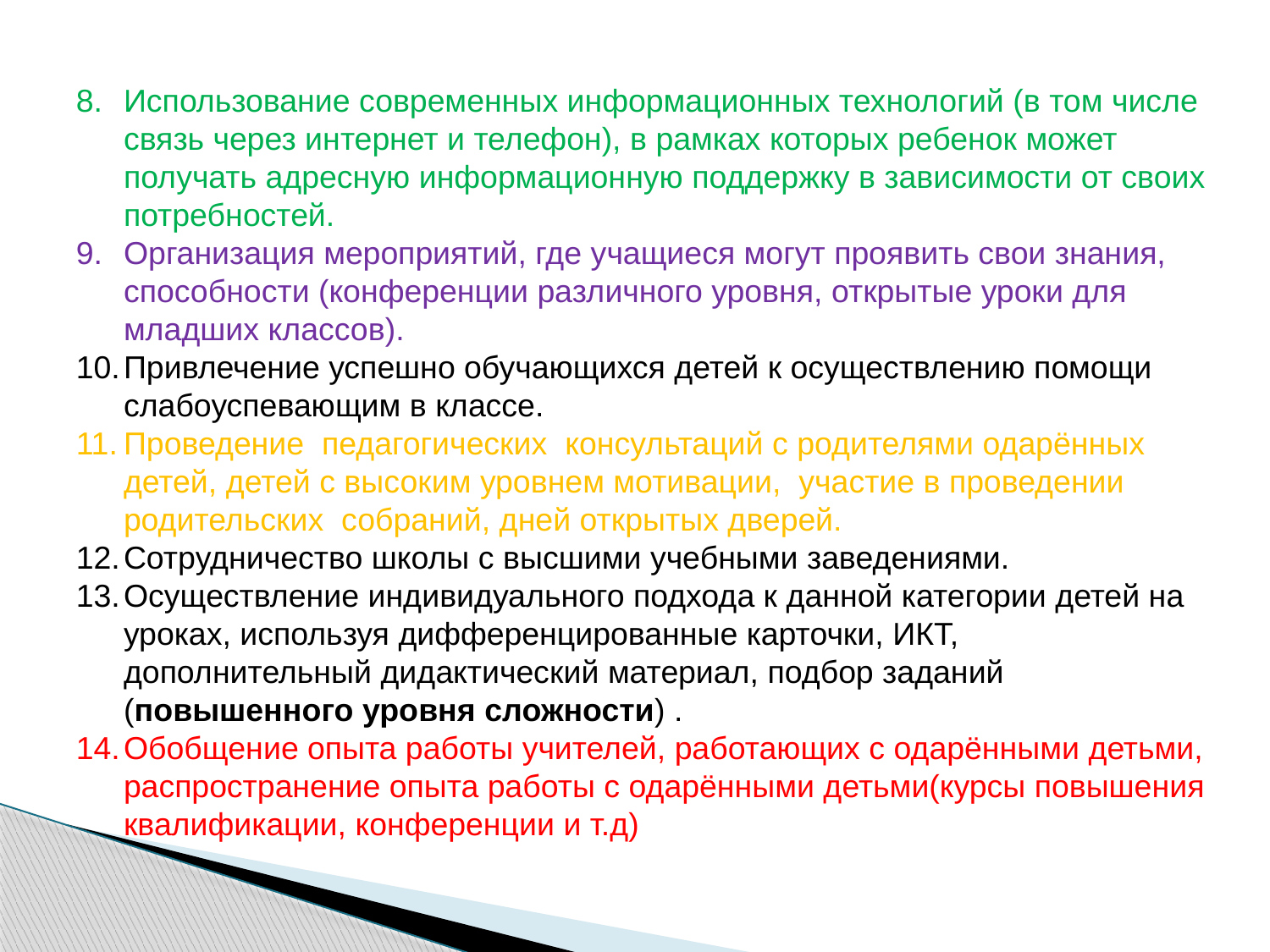

Использование современных информационных технологий (в том числе связь через интернет и телефон), в рамках которых ребенок может получать адресную информационную поддержку в зависимости от своих потребностей.
Организация мероприятий, где учащиеся могут проявить свои знания, способности (конференции различного уровня, открытые уроки для младших классов).
Привлечение успешно обучающихся детей к осуществлению помощи слабоуспевающим в классе.
Проведение  педагогических  консультаций с родителями одарённых детей, детей с высоким уровнем мотивации,  участие в проведении родительских  собраний, дней открытых дверей.
Сотрудничество школы с высшими учебными заведениями.
Осуществление индивидуального подхода к данной категории детей на уроках, используя дифференцированные карточки, ИКТ, дополнительный дидактический материал, подбор заданий (повышенного уровня сложности) .
Обобщение опыта работы учителей, работающих с одарёнными детьми, распространение опыта работы с одарёнными детьми(курсы повышения квалификации, конференции и т.д)